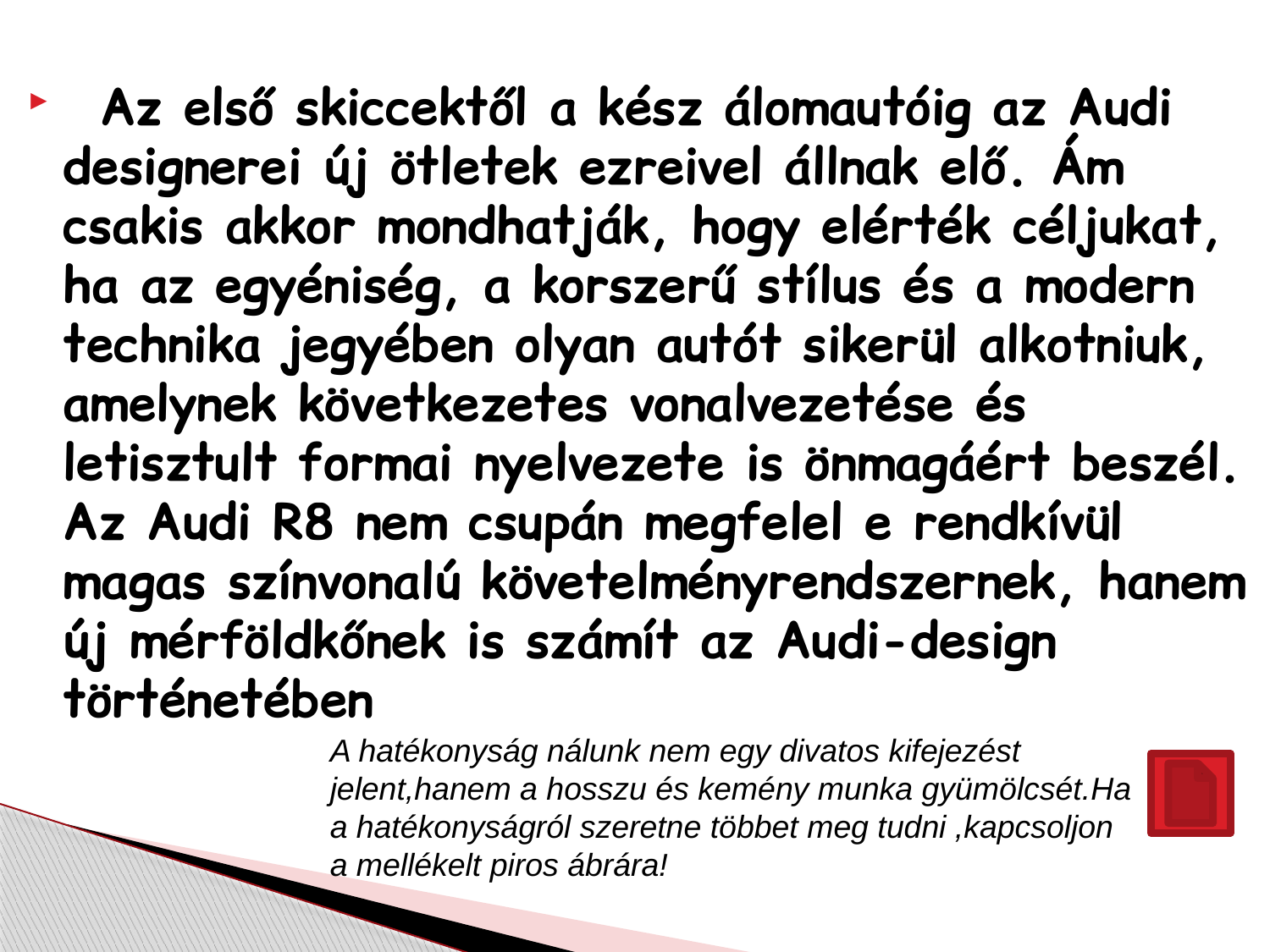

#
  Az első skiccektől a kész álomautóig az Audi designerei új ötletek ezreivel állnak elő. Ám csakis akkor mondhatják, hogy elérték céljukat, ha az egyéniség, a korszerű stílus és a modern technika jegyében olyan autót sikerül alkotniuk, amelynek következetes vonalvezetése és letisztult formai nyelvezete is önmagáért beszél. Az Audi R8 nem csupán megfelel e rendkívül magas színvonalú követelményrendszernek, hanem új mérföldkőnek is számít az Audi-design történetében
A hatékonyság nálunk nem egy divatos kifejezést jelent,hanem a hosszu és kemény munka gyümölcsét.Ha a hatékonyságról szeretne többet meg tudni ,kapcsoljon a mellékelt piros ábrára!